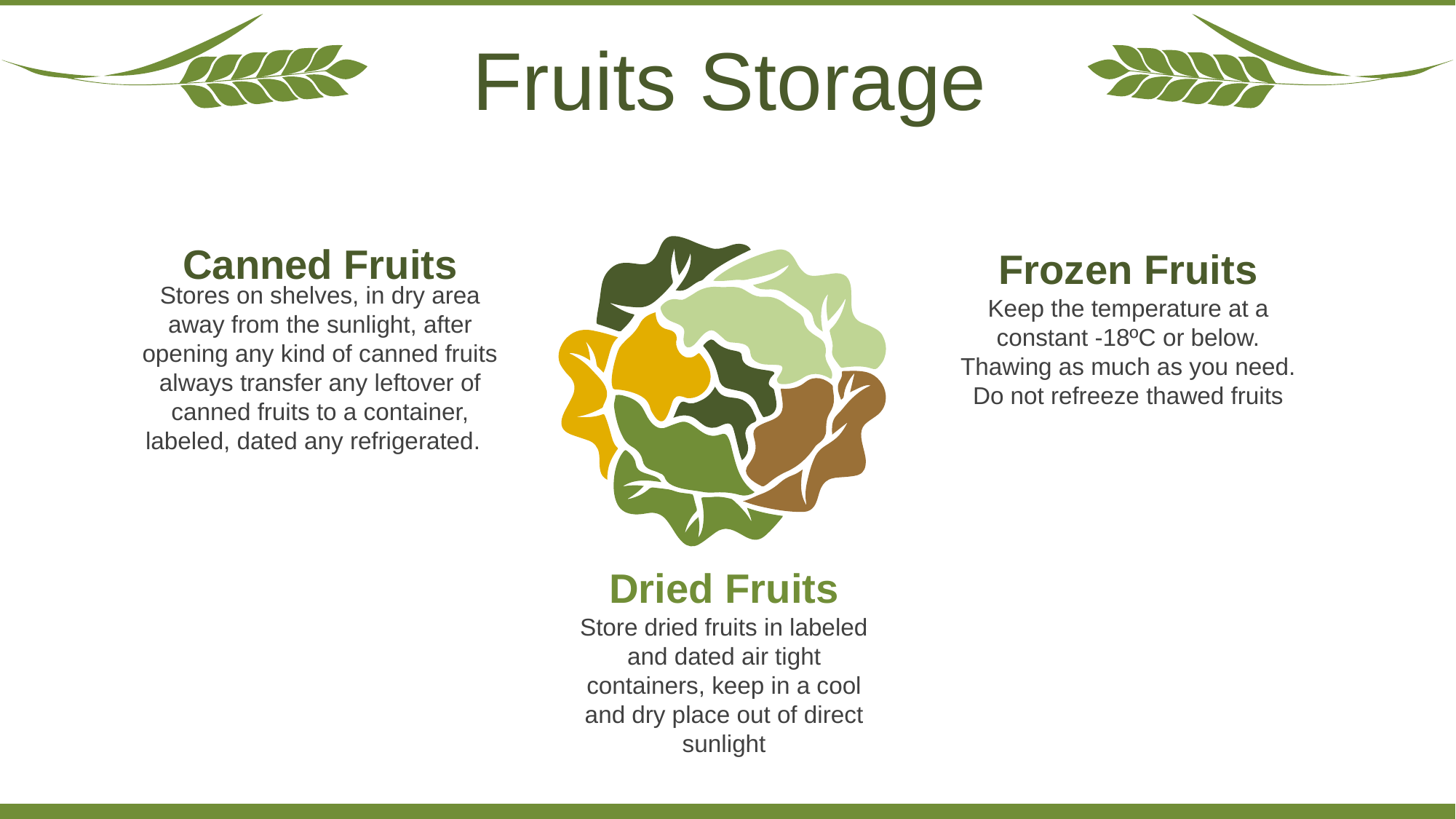

Fruits Storage

Canned Fruits
Stores on shelves, in dry area away from the sunlight, after opening any kind of canned fruits always transfer any leftover of canned fruits to a container, labeled, dated any refrigerated.
Frozen Fruits
Keep the temperature at a constant -18ºC or below. Thawing as much as you need. Do not refreeze thawed fruits
Dried Fruits
Store dried fruits in labeled and dated air tight containers, keep in a cool and dry place out of direct sunlight